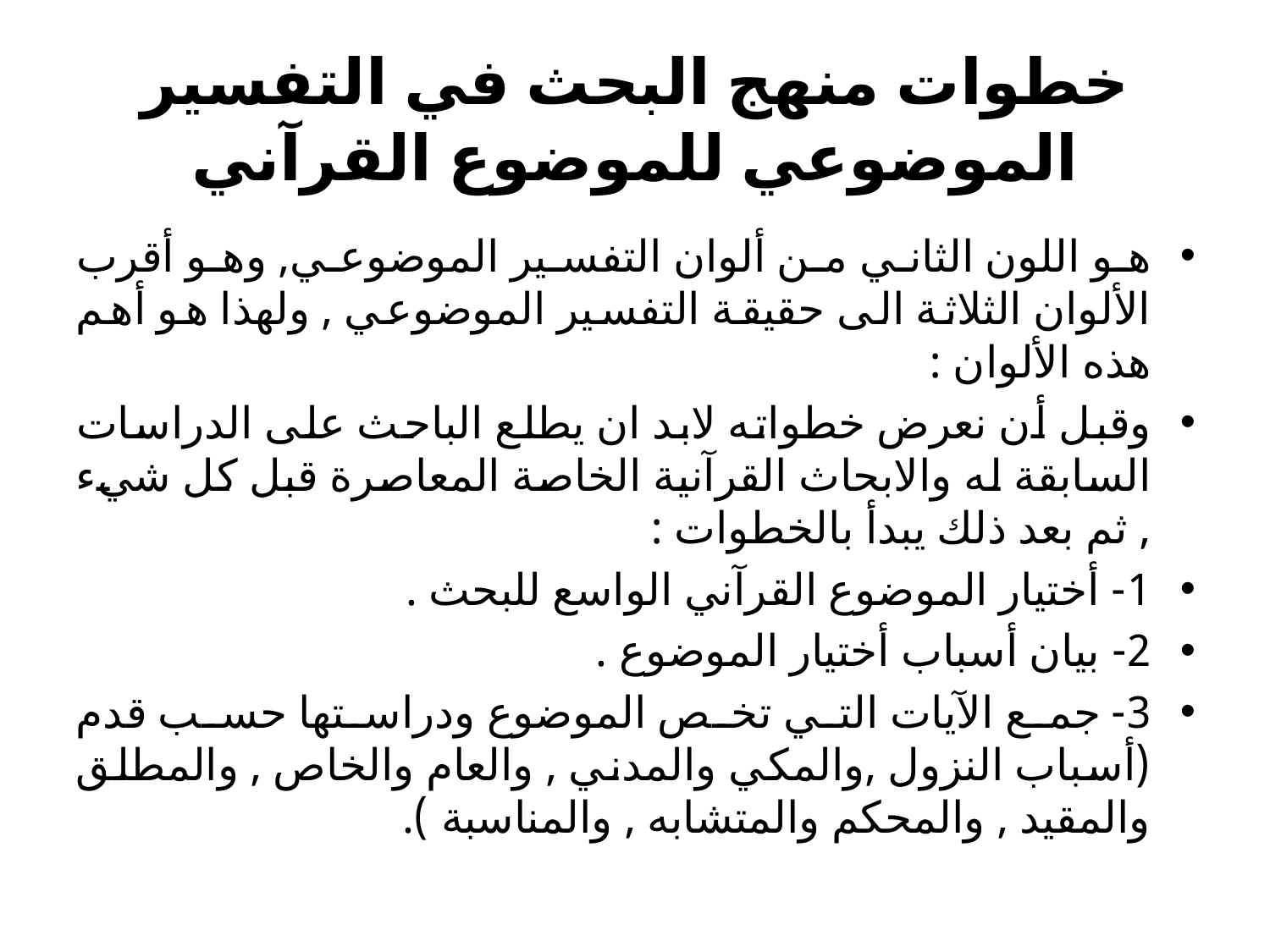

# خطوات منهج البحث في التفسير الموضوعي للموضوع القرآني
هو اللون الثاني من ألوان التفسير الموضوعي, وهو أقرب الألوان الثلاثة الى حقيقة التفسير الموضوعي , ولهذا هو أهم هذه الألوان :
وقبل أن نعرض خطواته لابد ان يطلع الباحث على الدراسات السابقة له والابحاث القرآنية الخاصة المعاصرة قبل كل شيء , ثم بعد ذلك يبدأ بالخطوات :
1- أختيار الموضوع القرآني الواسع للبحث .
2- بيان أسباب أختيار الموضوع .
3- جمع الآيات التي تخص الموضوع ودراستها حسب قدم (أسباب النزول ,والمكي والمدني , والعام والخاص , والمطلق والمقيد , والمحكم والمتشابه , والمناسبة ).